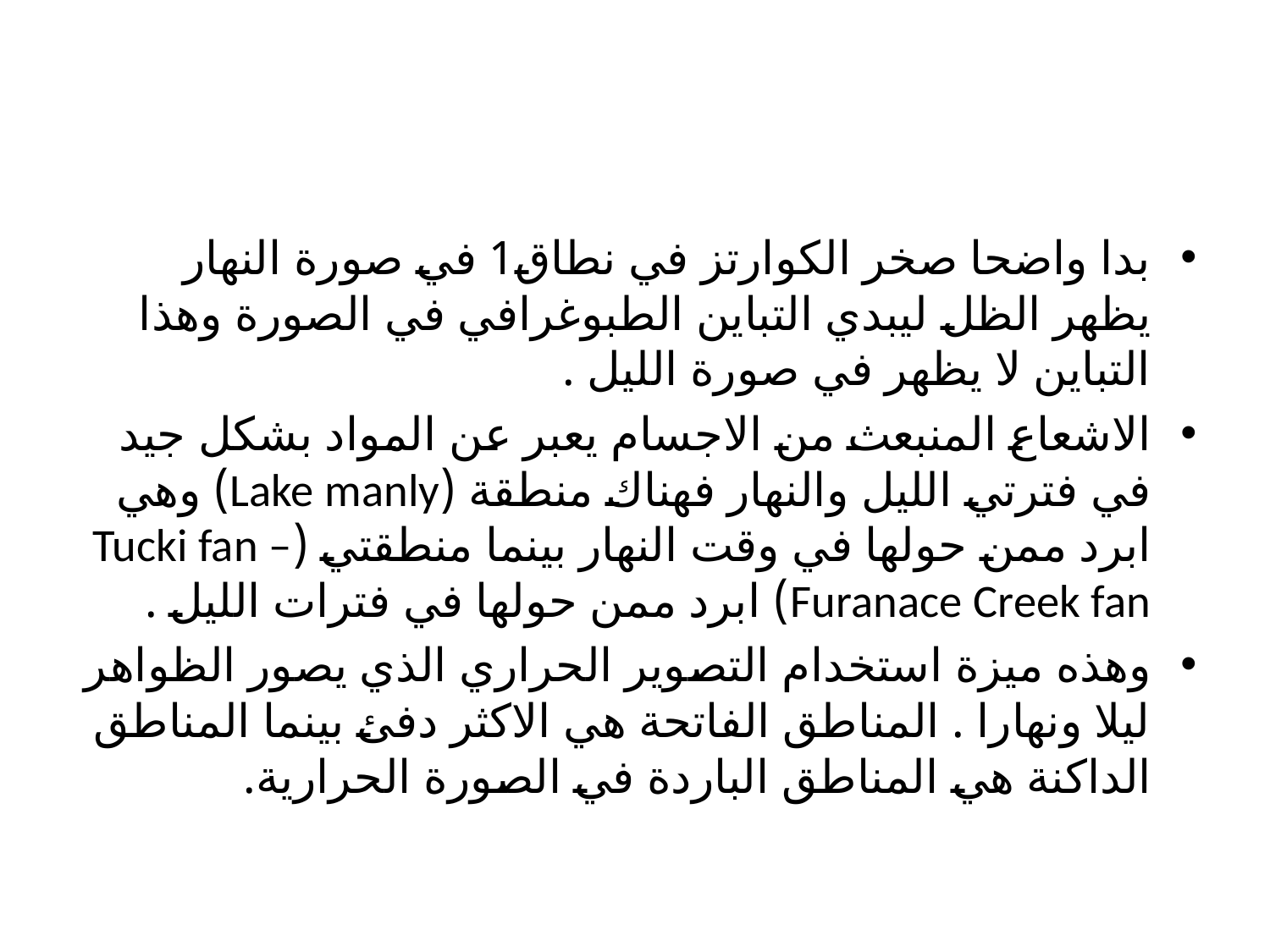

بدا واضحا صخر الكوارتز في نطاق1 في صورة النهار يظهر الظل ليبدي التباين الطبوغرافي في الصورة وهذا التباين لا يظهر في صورة الليل .
الاشعاع المنبعث من الاجسام يعبر عن المواد بشكل جيد في فترتي الليل والنهار فهناك منطقة (Lake manly) وهي ابرد ممن حولها في وقت النهار بينما منطقتي (Tucki fan – Furanace Creek fan) ابرد ممن حولها في فترات الليل .
وهذه ميزة استخدام التصوير الحراري الذي يصور الظواهر ليلا ونهارا . المناطق الفاتحة هي الاكثر دفئ بينما المناطق الداكنة هي المناطق الباردة في الصورة الحرارية.